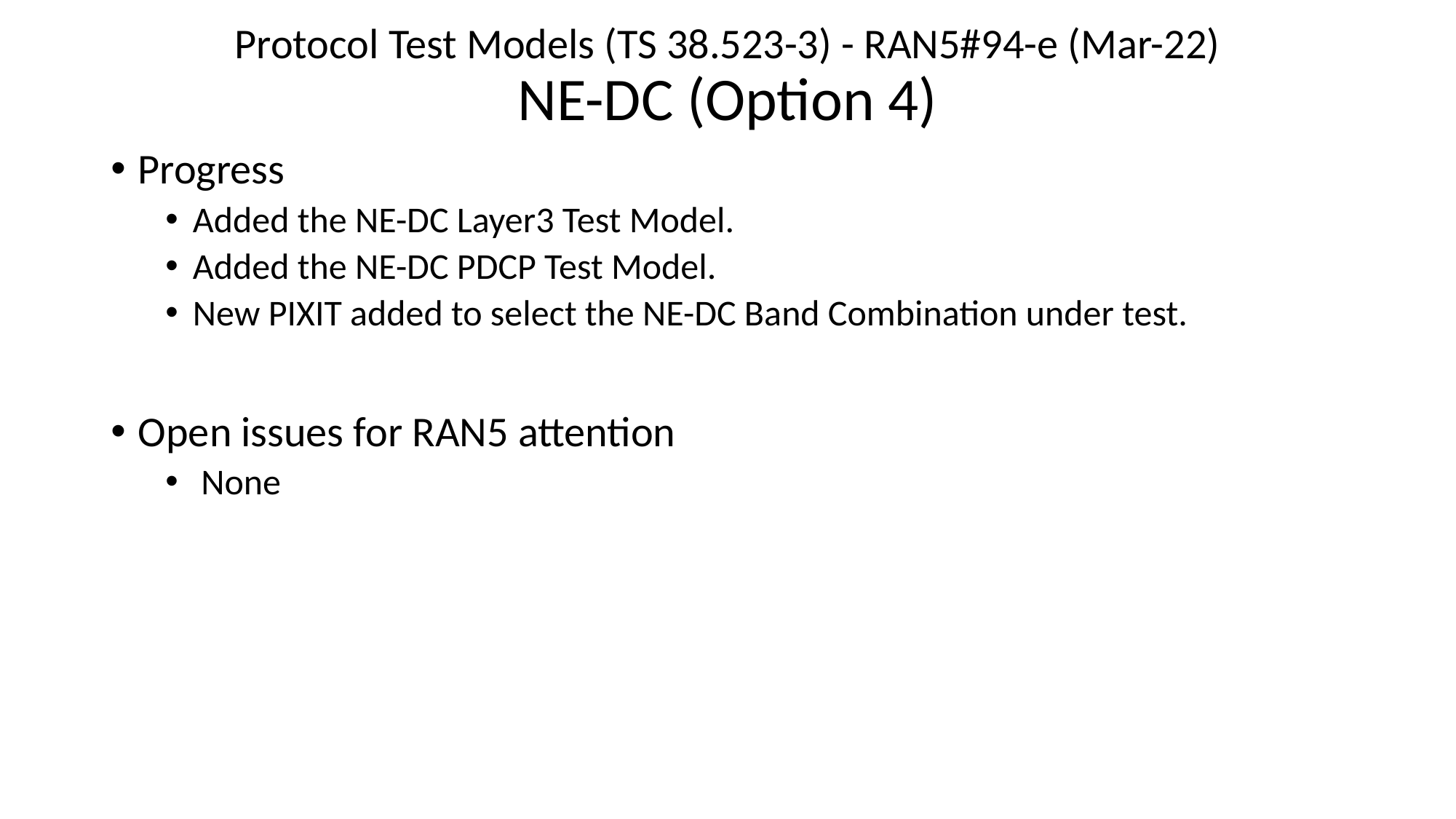

# Protocol Test Models (TS 38.523-3) - RAN5#94-e (Mar-22) NE-DC (Option 4)
Progress
Added the NE-DC Layer3 Test Model.
Added the NE-DC PDCP Test Model.
New PIXIT added to select the NE-DC Band Combination under test.

Open issues for RAN5 attention
 None